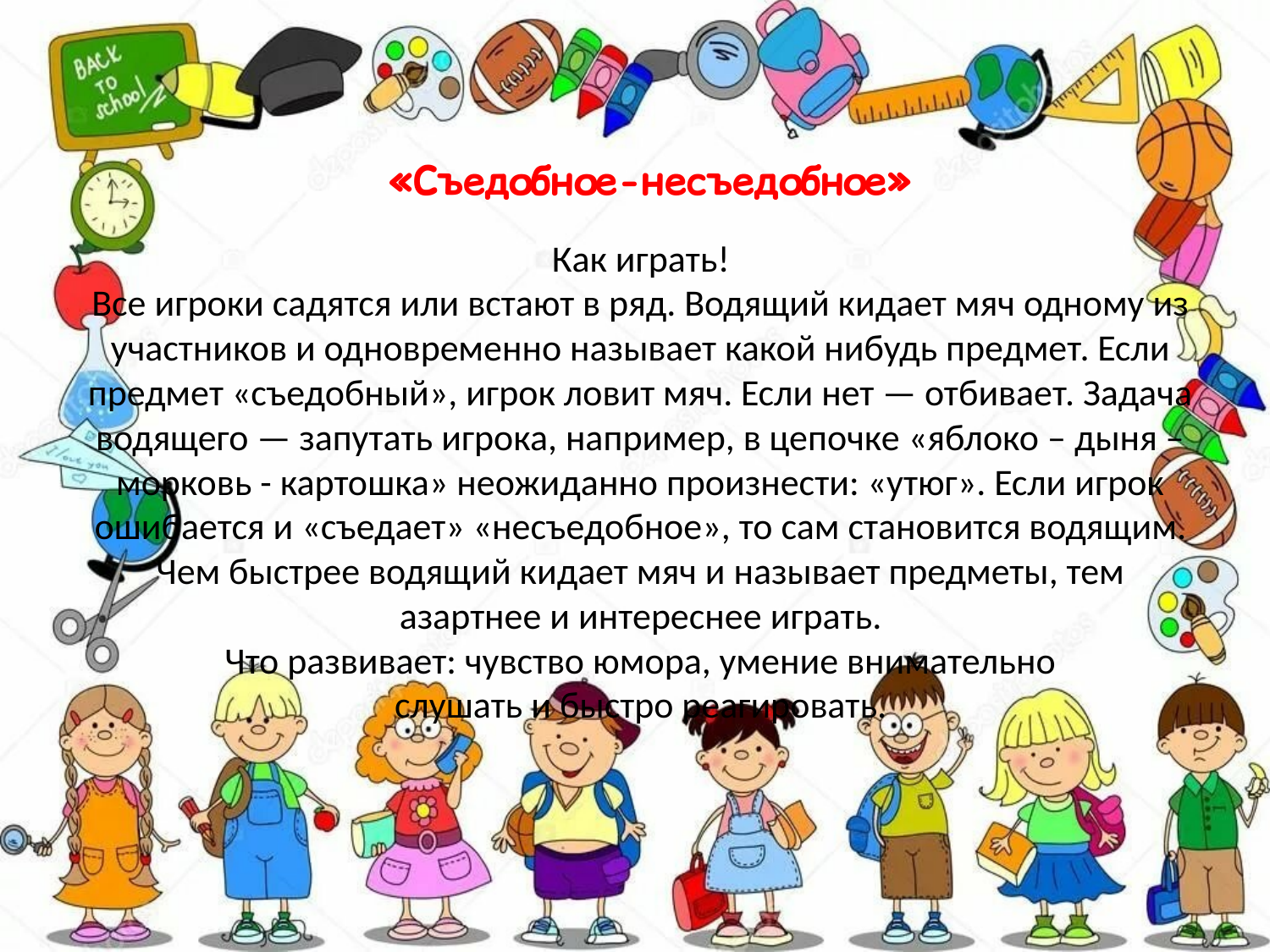

# «Съедобное-несъедобное»
Как играть!
Все игроки садятся или встают в ряд. Водящий кидает мяч одному из участников и одновременно называет какой нибудь предмет. Если предмет «съедобный», игрок ловит мяч. Если нет — отбивает. Задача водящего — запутать игрока, например, в цепочке «яблоко – дыня – морковь - картошка» неожиданно произнести: «утюг». Если игрок ошибается и «съедает» «несъедобное», то сам становится водящим. Чем быстрее водящий кидает мяч и называет предметы, тем азартнее и интереснее играть.
Что развивает: чувство юмора, умение внимательно
слушать и быстро реагировать.